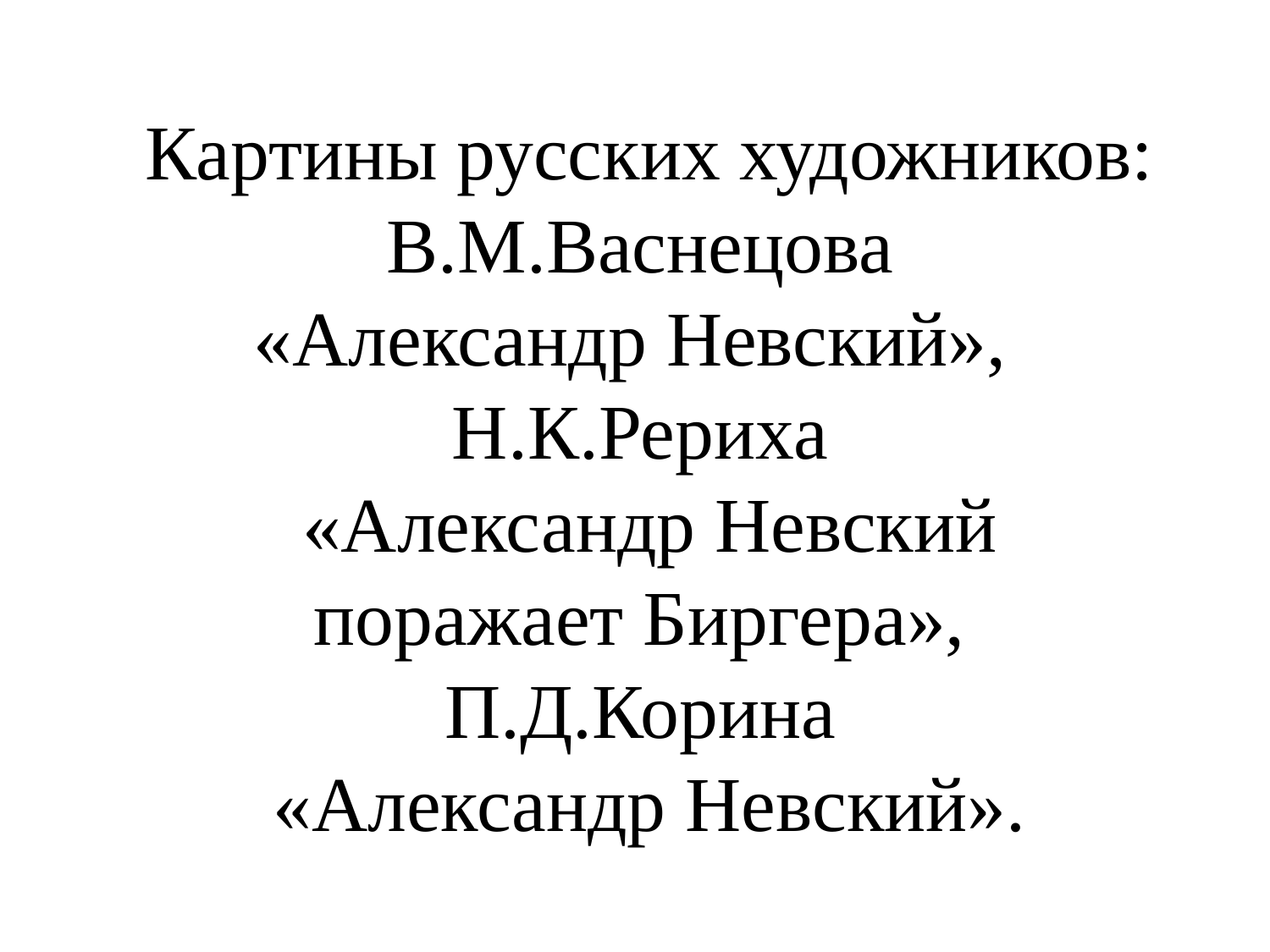

Картины русских художников:
В.М.Васнецова
«Александр Невский»,
Н.К.Рериха
«Александр Невский поражает Биргера»,
П.Д.Корина
«Александр Невский».